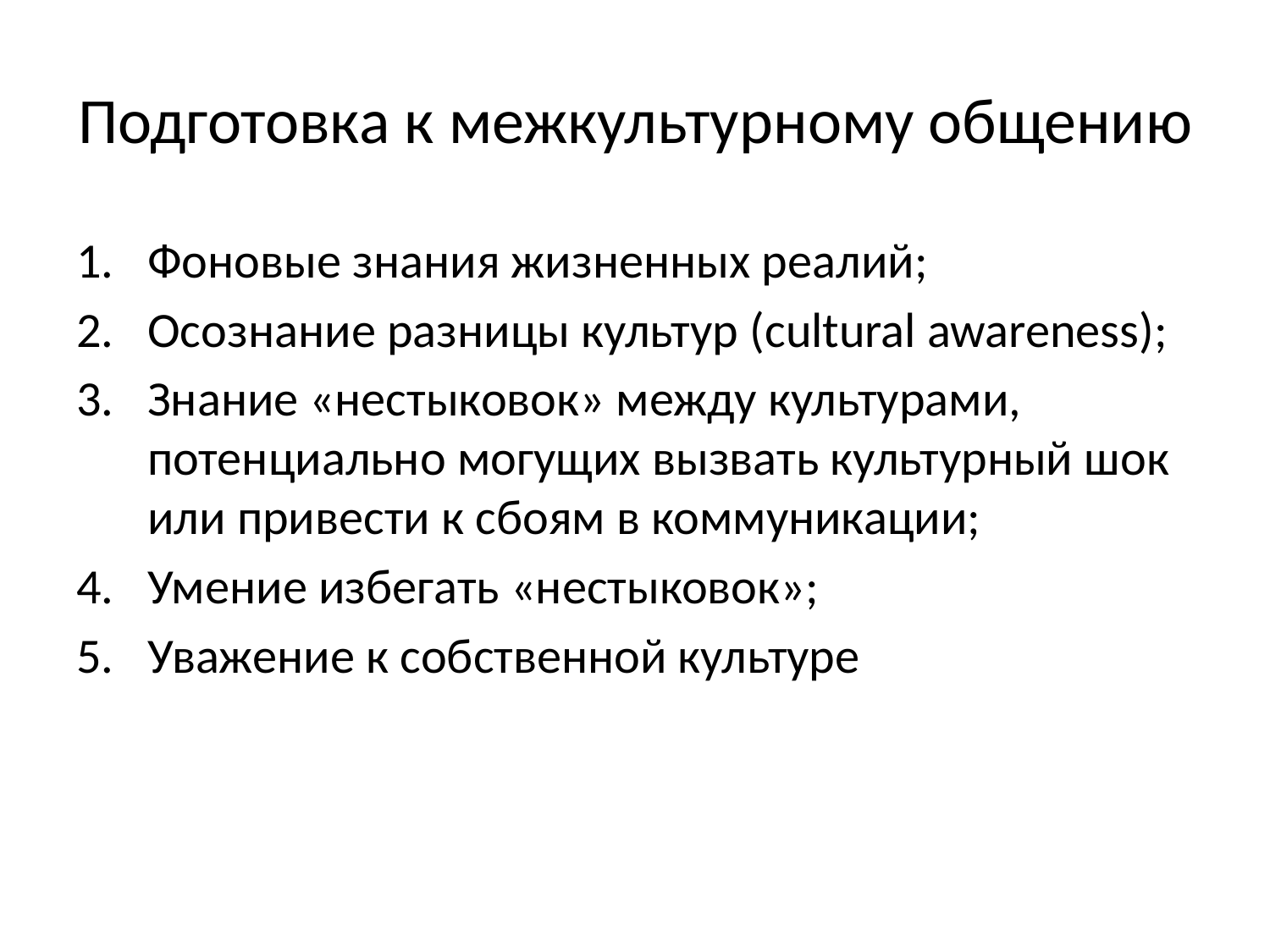

# Подготовка к межкультурному общению
Фоновые знания жизненных реалий;
Осознание разницы культур (cultural awareness);
Знание «нестыковок» между культурами, потенциально могущих вызвать культурный шок или привести к сбоям в коммуникации;
Умение избегать «нестыковок»;
Уважение к собственной культуре